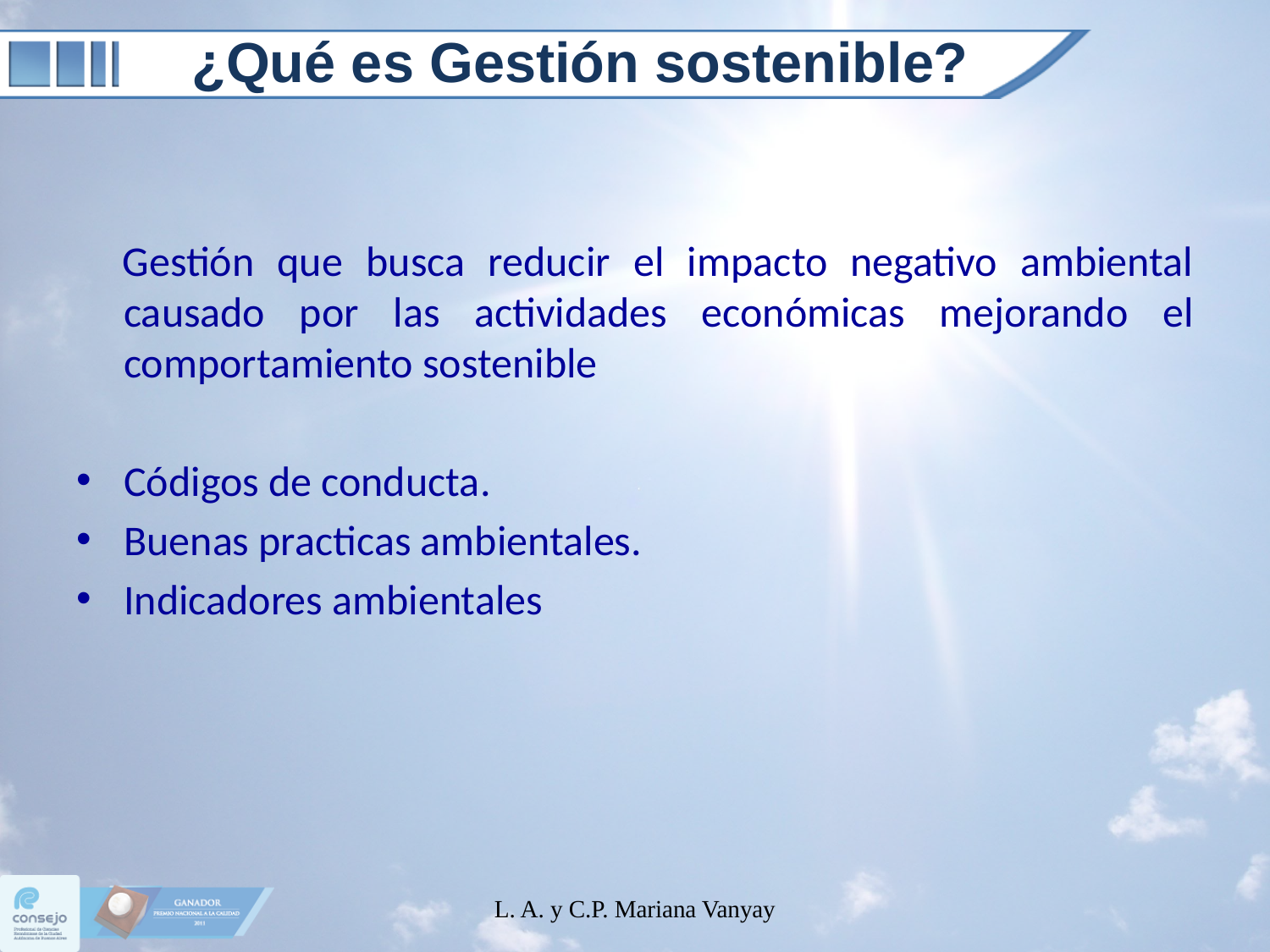

# ¿Qué es Gestión sostenible?

  Gestión que busca reducir el impacto negativo ambiental causado por las actividades económicas mejorando el comportamiento sostenible

Códigos de conducta.
Buenas practicas ambientales.
Indicadores ambientales
L. A. y C.P. Mariana Vanyay